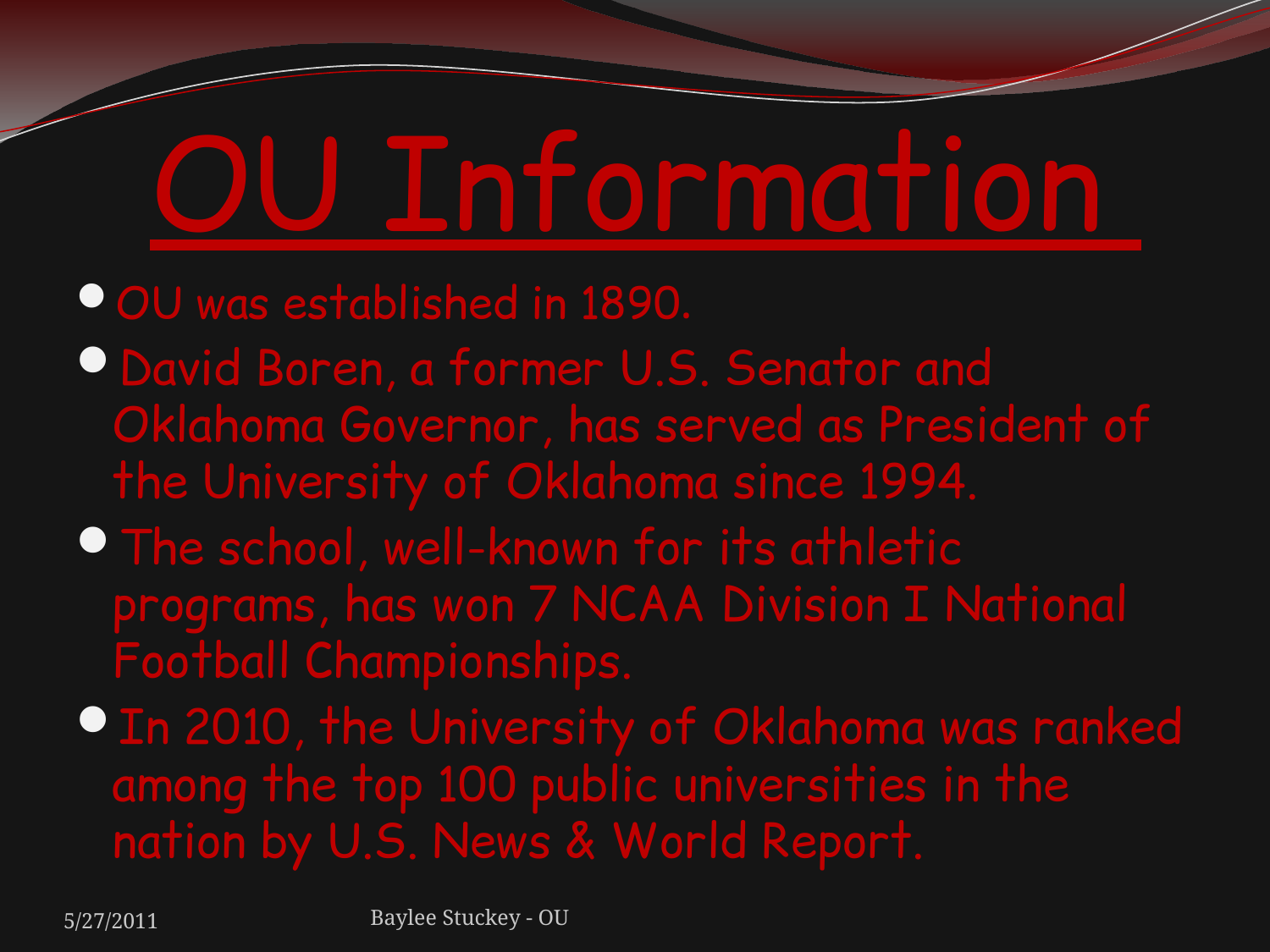

# OU Information
OU was established in 1890.
David Boren, a former U.S. Senator and Oklahoma Governor, has served as President of the University of Oklahoma since 1994.
The school, well-known for its athletic programs, has won 7 NCAA Division I National Football Championships.
In 2010, the University of Oklahoma was ranked among the top 100 public universities in the nation by U.S. News & World Report.

5/27/2011
Baylee Stuckey - OU